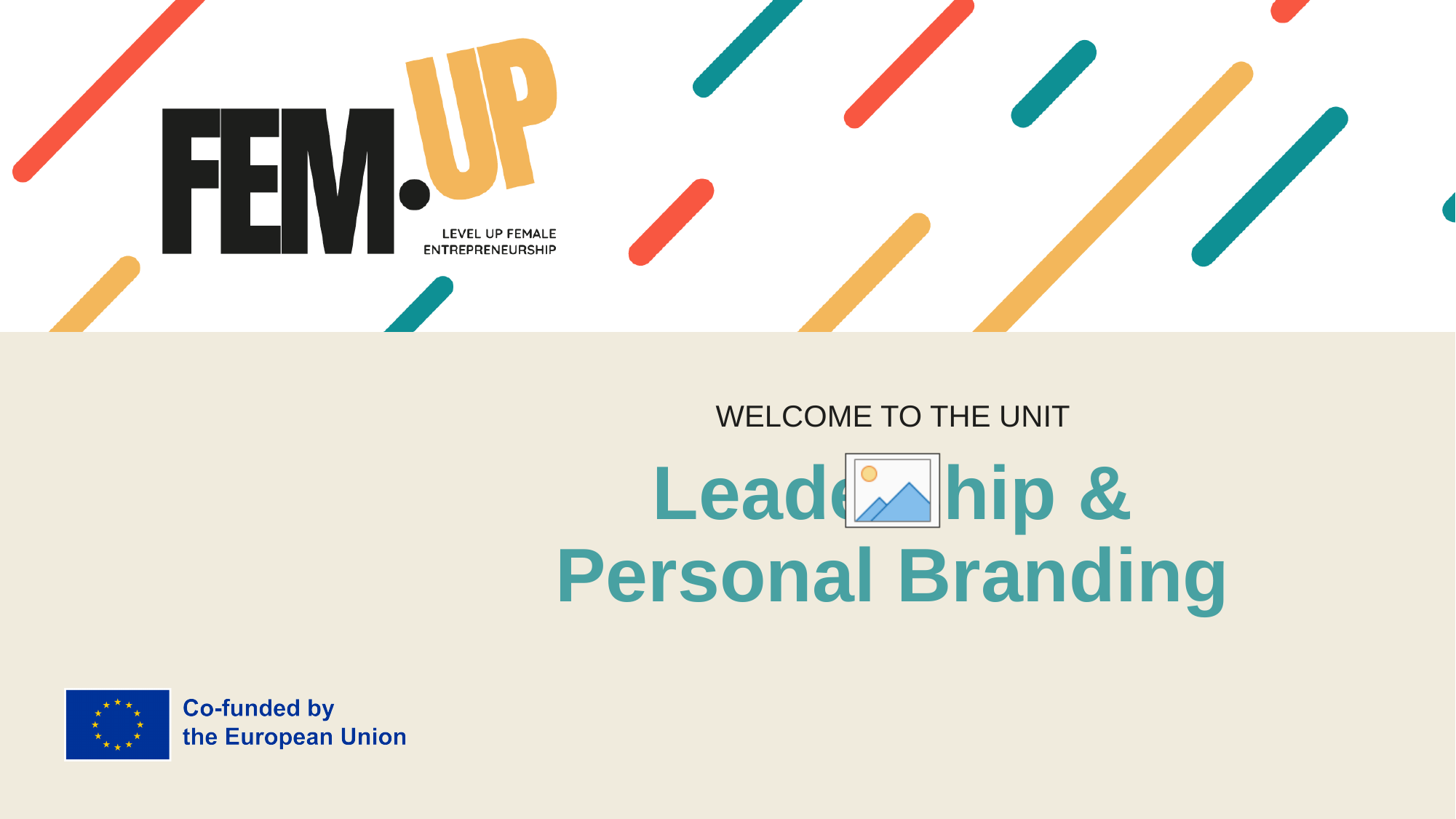

# Leadership & Personal Branding
WELCOME TO THE UNIT